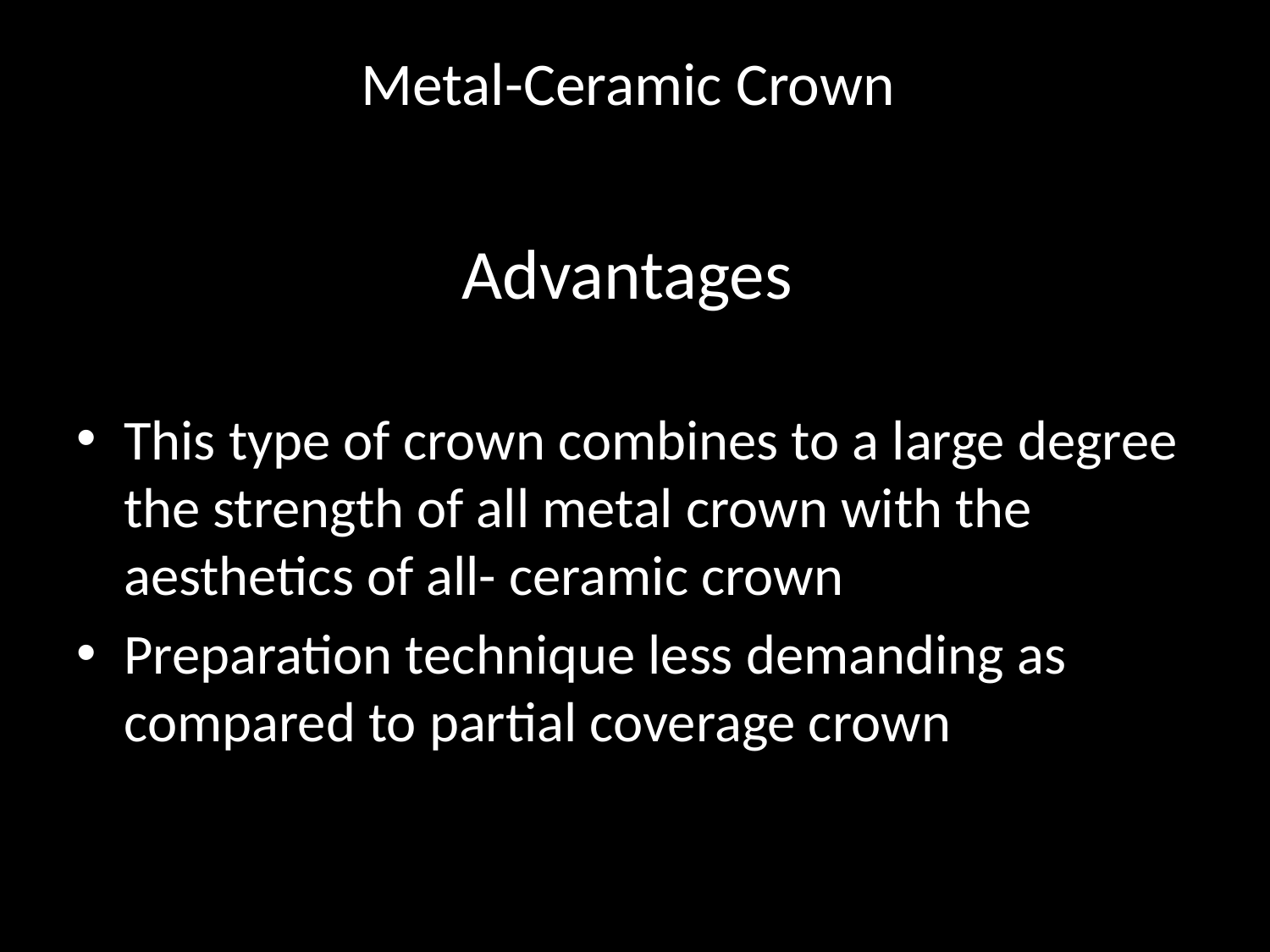

# Metal-Ceramic Crown
Advantages

This type of crown combines to a large degree the strength of all metal crown with the aesthetics of all- ceramic crown
Preparation technique less demanding as compared to partial coverage crown